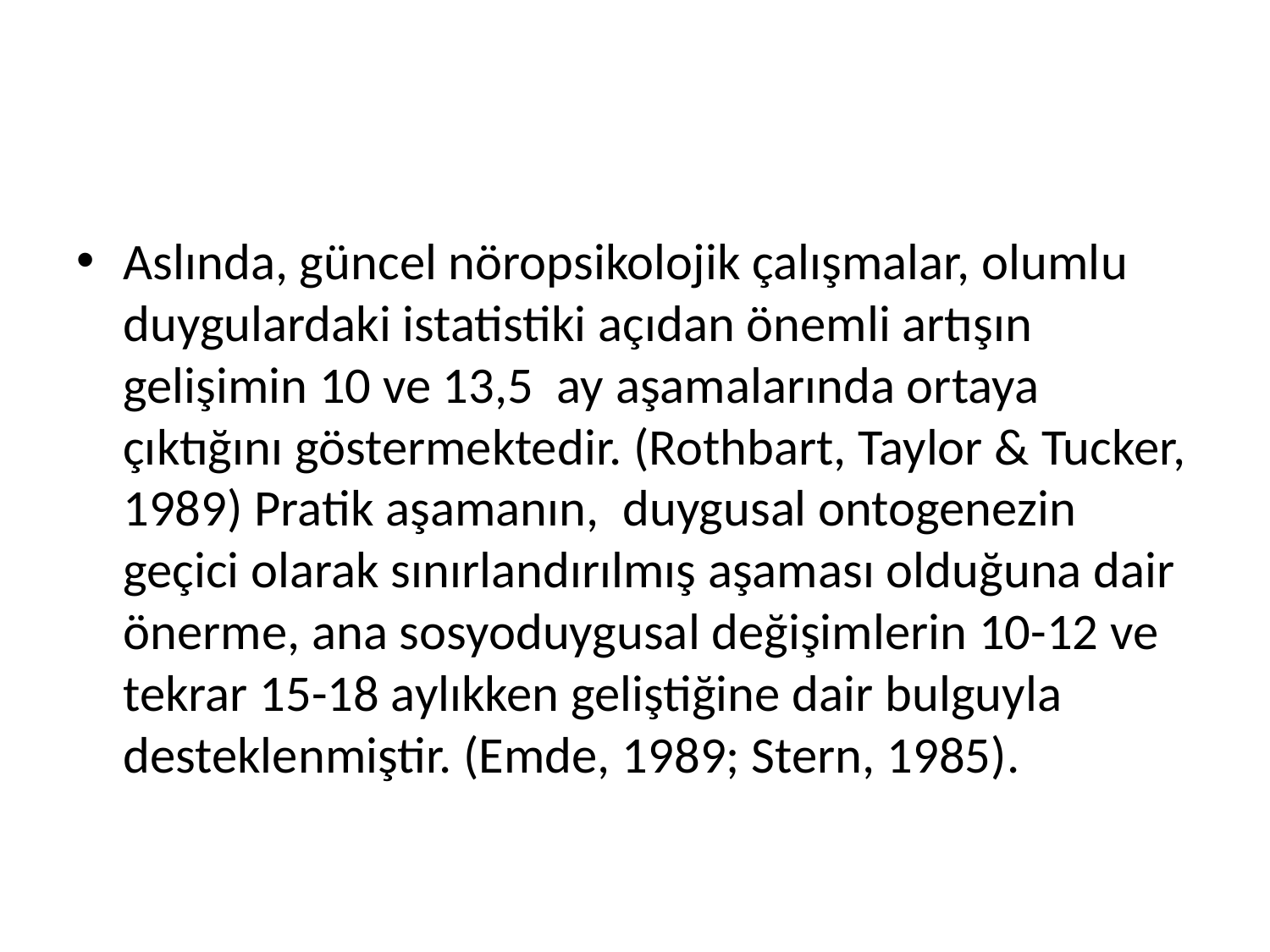

#
Aslında, güncel nöropsikolojik çalışmalar, olumlu duygulardaki istatistiki açıdan önemli artışın gelişimin 10 ve 13,5  ay aşamalarında ortaya çıktığını göstermektedir. (Rothbart, Taylor & Tucker, 1989) Pratik aşamanın,  duygusal ontogenezin geçici olarak sınırlandırılmış aşaması olduğuna dair önerme, ana sosyoduygusal değişimlerin 10-12 ve tekrar 15-18 aylıkken geliştiğine dair bulguyla desteklenmiştir. (Emde, 1989; Stern, 1985).